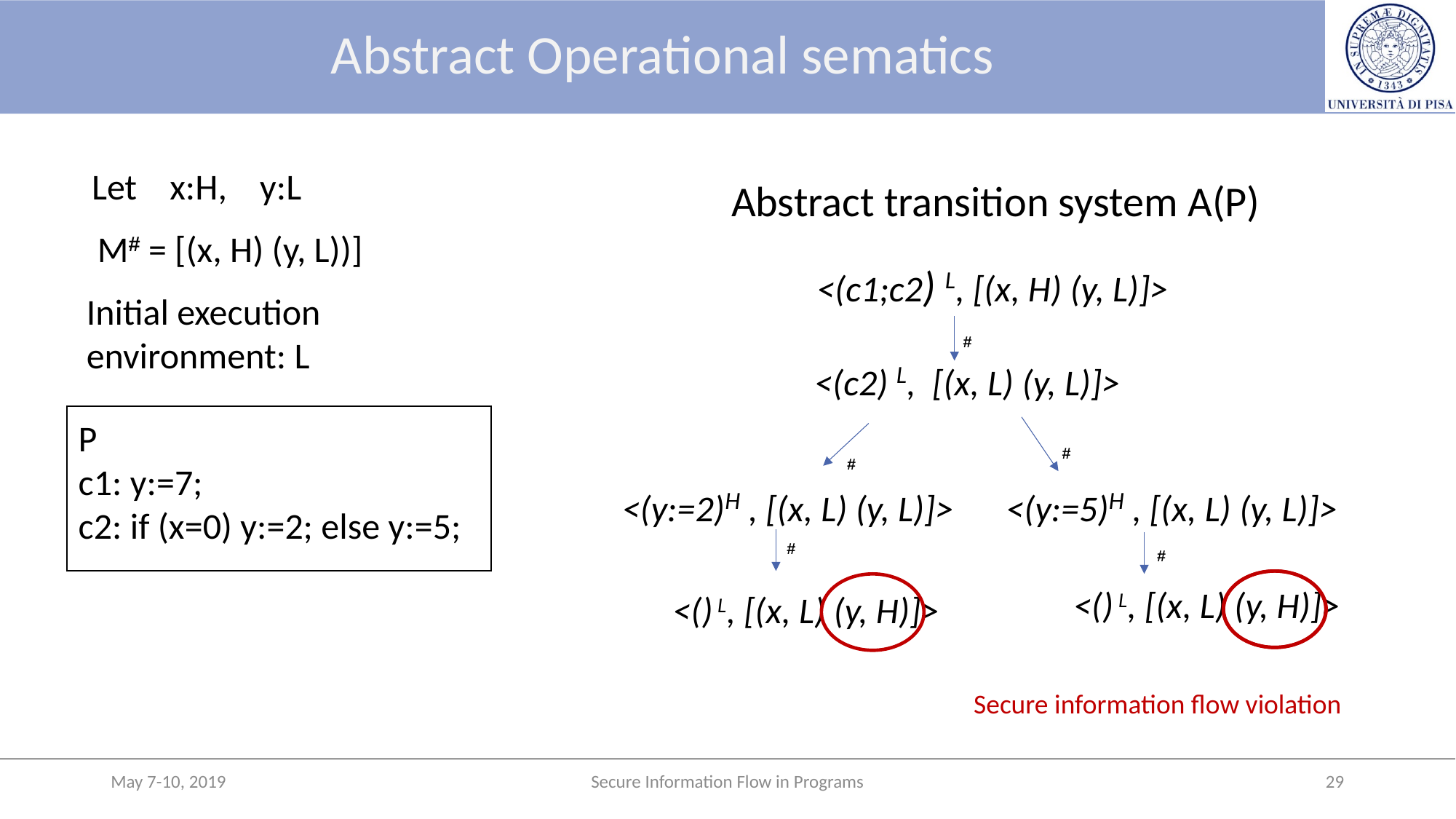

# Abstract Operational sematics
Let    x:H,    y:L
Abstract transition system A(P)
<(c1;c2) L, [(x, H) (y, L)]>
#
<(c2) L,  [(x, L) (y, L)]>
#
#
<(y:=5)H , [(x, L) (y, L)]>
<(y:=2)H , [(x, L) (y, L)]>
#
#

<() L, [(x, L) (y, H)]>
<() L, [(x, L) (y, H)]>
M# = [(x, H) (y, L))]
Initial execution
environment: L

P
c1: y:=7;
c2: if (x=0) y:=2; else y:=5;
Secure information flow violation
May 7-10, 2019
Secure Information Flow in Programs
29